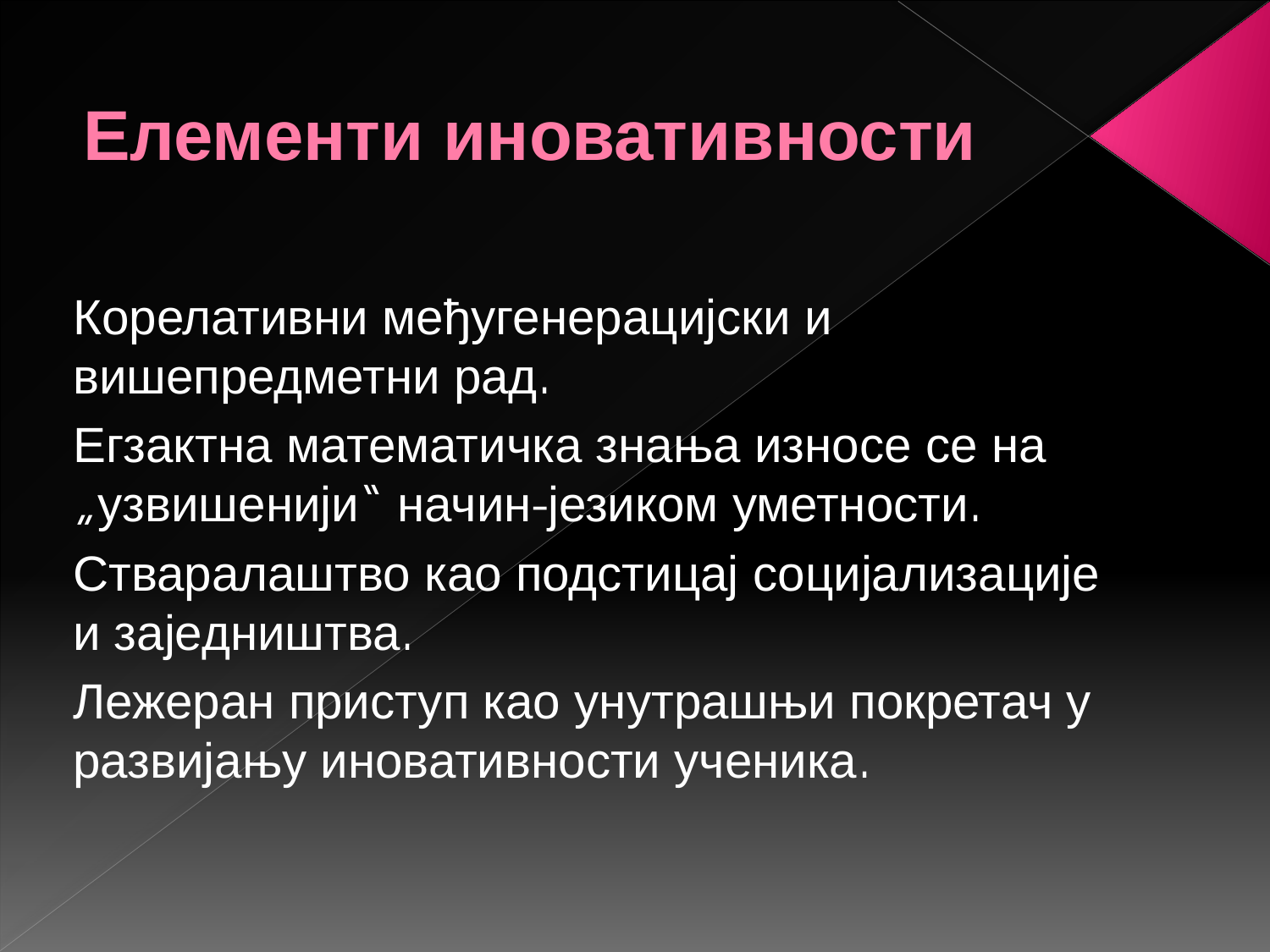

# Елементи иновативности

Корелативни међугенерацијски и вишепредметни рад.
Егзактна математичка знања износе се на „узвишенији“ начин-језиком уметности.
Стваралаштво као подстицај социјализације и заједништва.
Лежеран приступ као унутрашњи покретач у развијању иновативности ученика.